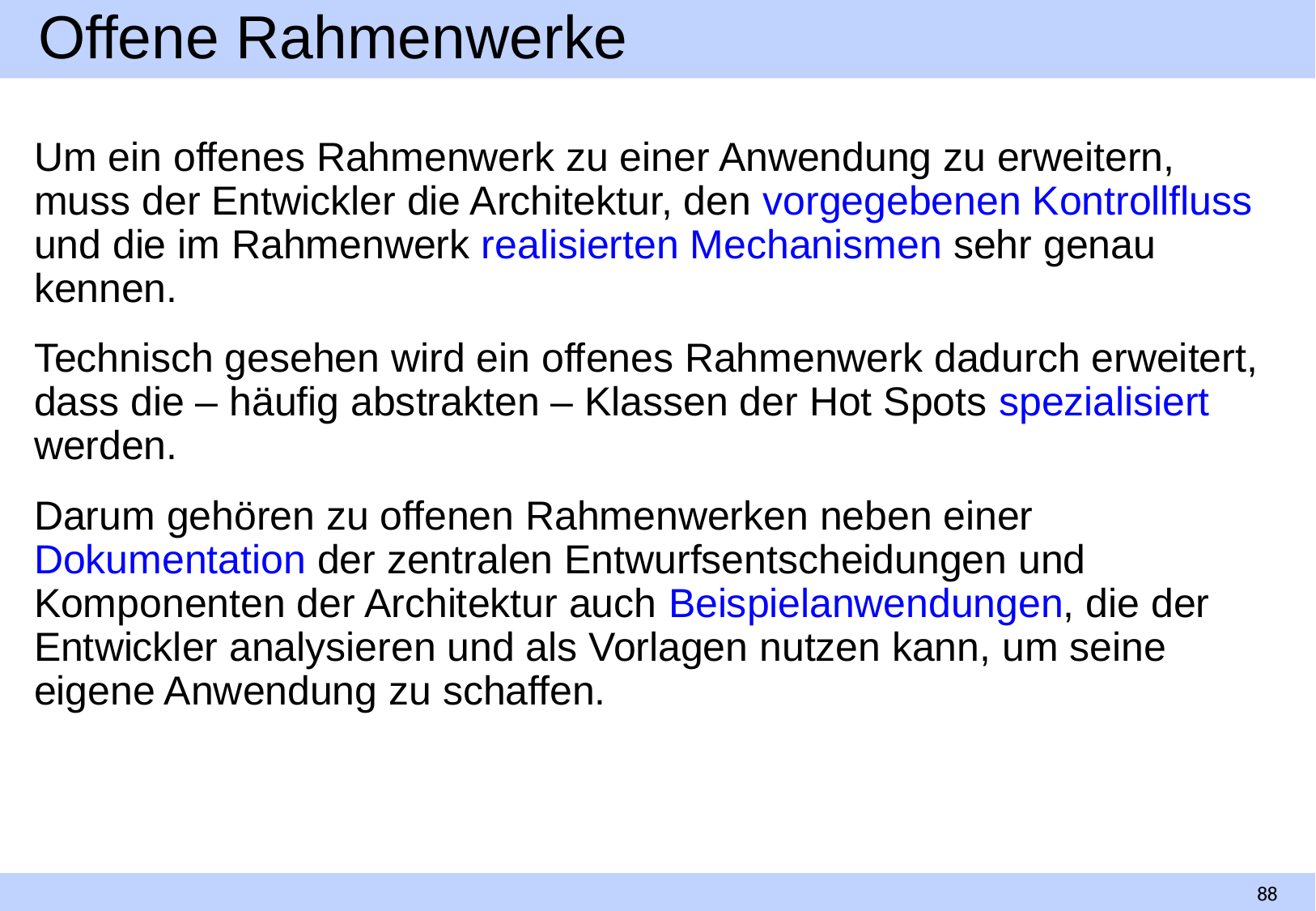

# Offene Rahmenwerke
Um ein offenes Rahmenwerk zu einer Anwendung zu erweitern, muss der Entwickler die Architektur, den vorgegebenen Kontrollfluss und die im Rahmenwerk realisierten Mechanismen sehr genau kennen.
Technisch gesehen wird ein offenes Rahmenwerk dadurch erweitert, dass die – häufig abstrakten – Klassen der Hot Spots spezialisiert werden.
Darum gehören zu offenen Rahmenwerken neben einer Dokumentation der zentralen Entwurfsentscheidungen und Komponenten der Architektur auch Beispielanwendungen, die der Entwickler analysieren und als Vorlagen nutzen kann, um seine eigene Anwendung zu schaffen.
88